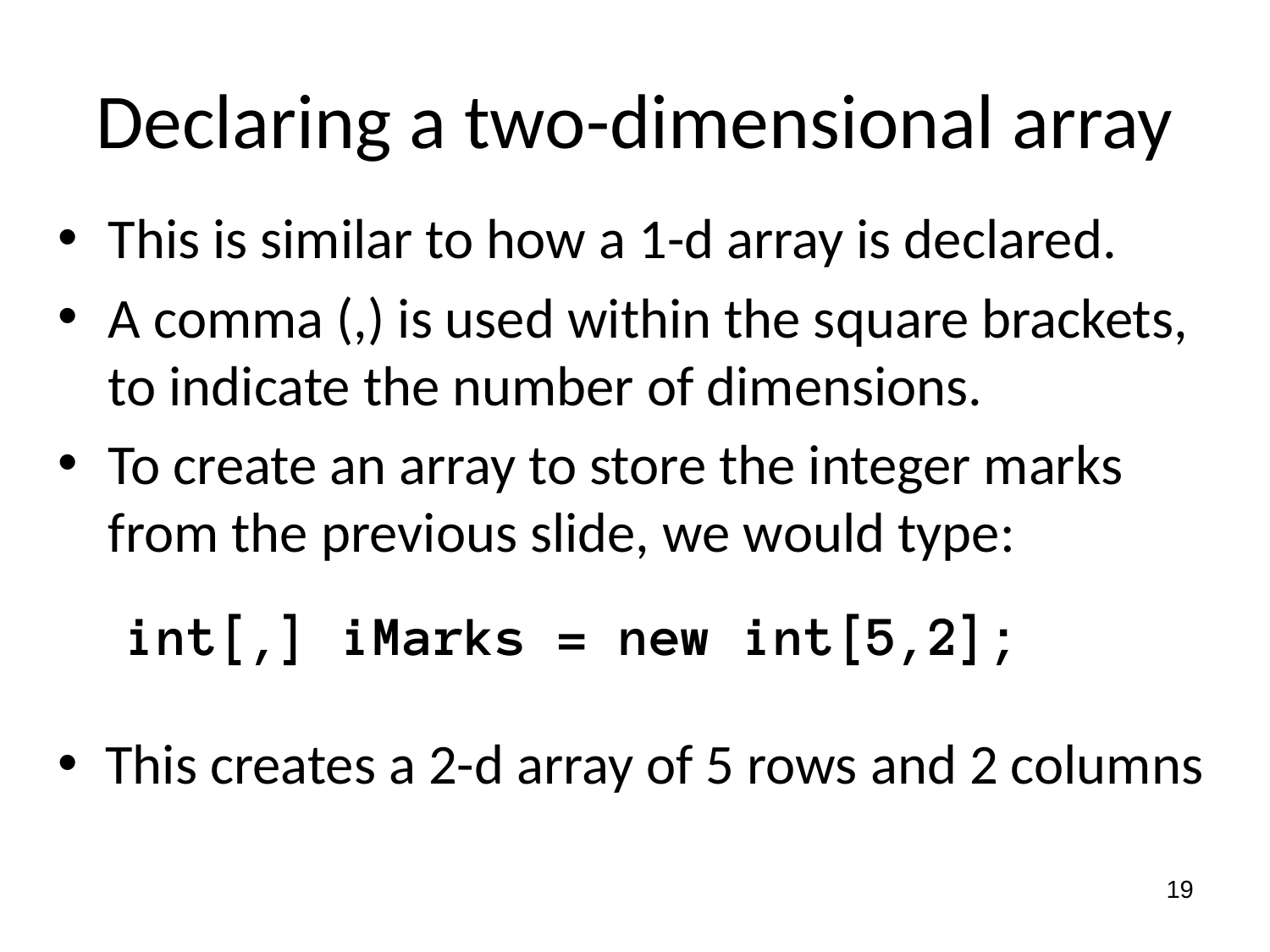

# Declaring a two-dimensional array
This is similar to how a 1-d array is declared.
A comma (,) is used within the square brackets, to indicate the number of dimensions.
To create an array to store the integer marks from the previous slide, we would type:

   int[,] iMarks = new int[5,2];

This creates a 2-d array of 5 rows and 2 columns
19